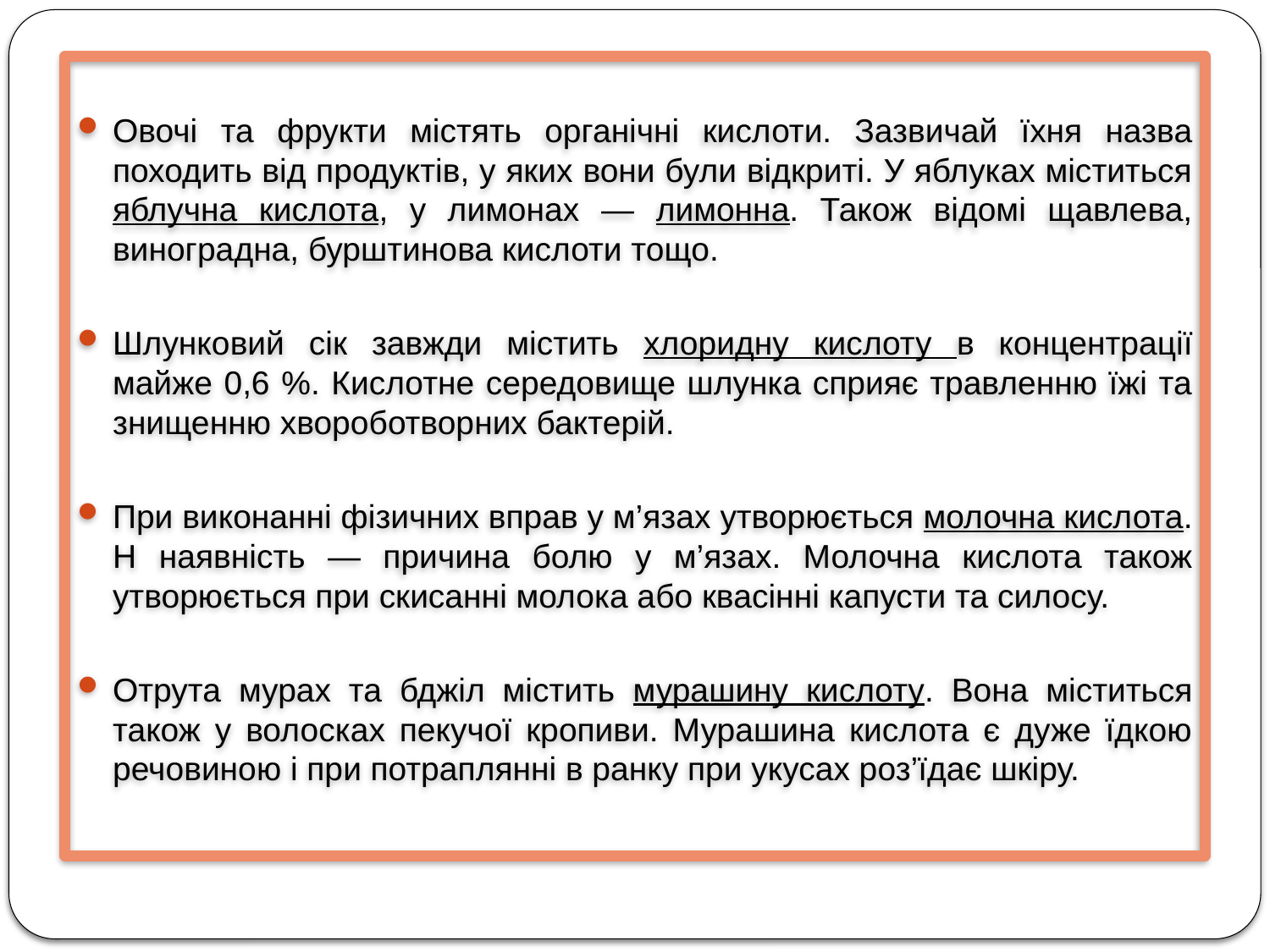

Овочі та фрукти містять органічні кислоти. Зазвичай їхня назва походить від продуктів, у яких вони були відкриті. У яблуках міститься яблучна кислота, у лимонах — лимонна. Також відомі щавлева, виноградна, бурштинова кислоти тощо.

Шлунковий сік завжди містить хлоридну кислоту в концентрації майже 0,6 %. Кислотне середовище шлунка сприяє травленню їжі та знищенню хвороботворних бактерій.

При виконанні фізичних вправ у м’язах утворюється молочна кислота. H наявність — причина болю у м’язах. Молочна кислота також утворюється при скисанні молока або квасінні капусти та силосу.

Отрута мурах та бджіл містить мурашину кислоту. Вона міститься також у волосках пекучої кропиви. Мурашина кислота є дуже їдкою речовиною і при потраплянні в ранку при укусах роз’їдає шкіру.